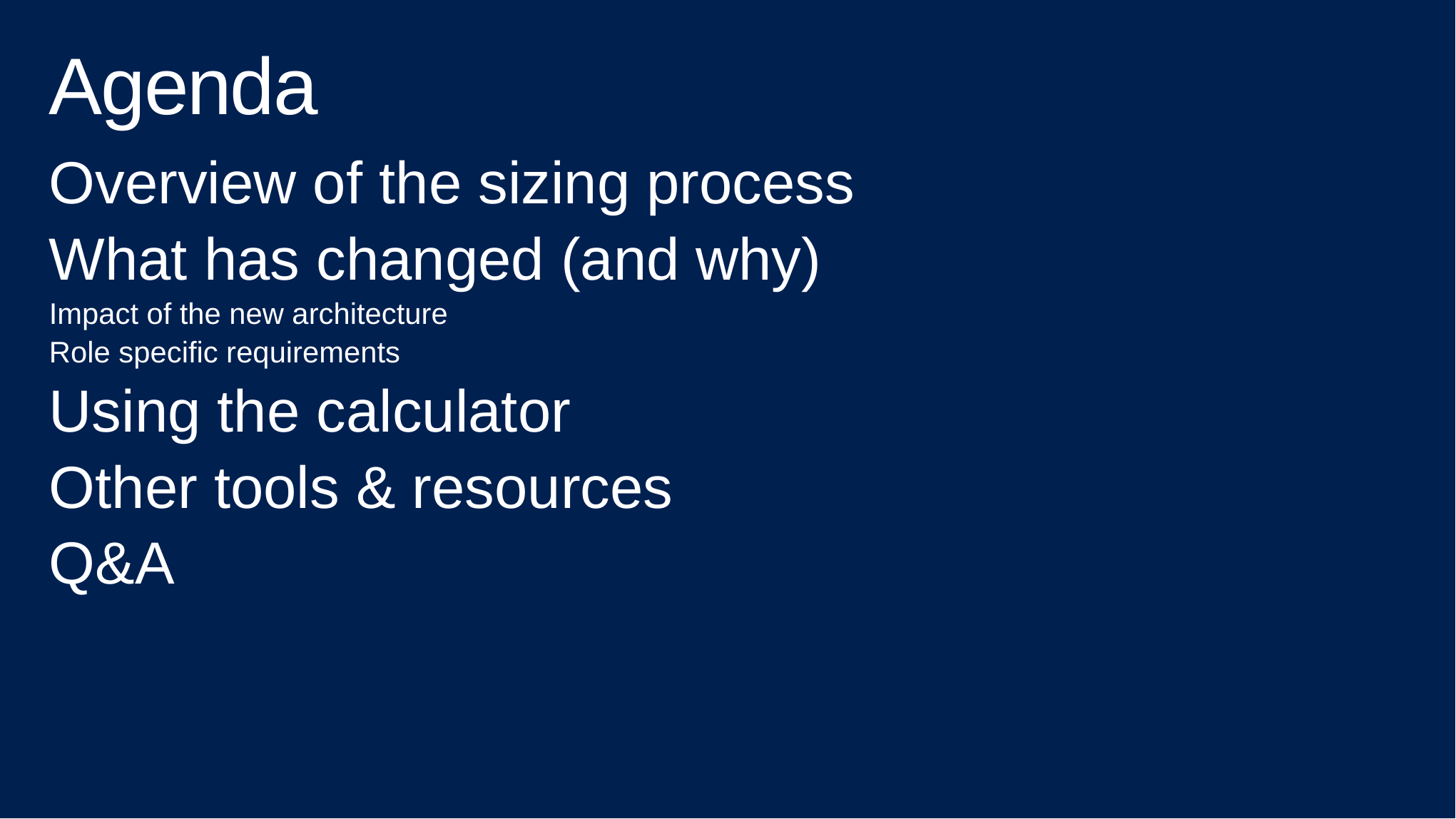

# Agenda
Overview of the sizing process
What has changed (and why)
Impact of the new architecture
Role specific requirements
Using the calculator
Other tools & resources
Q&A